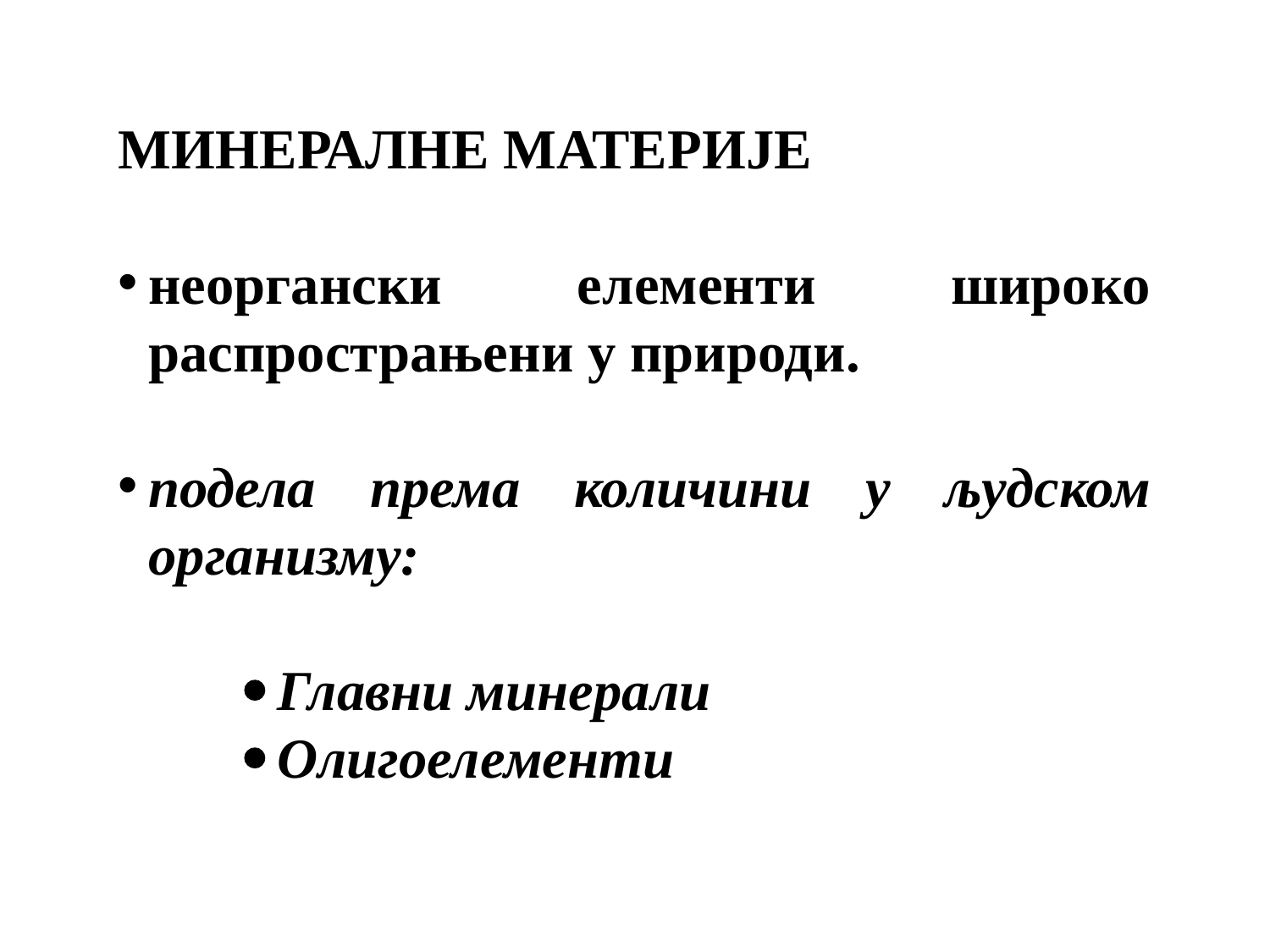

МИНЕРАЛНЕ МАТЕРИЈЕ

неоргански елементи широко распрострањени у природи.

подела према количини у људском организму:

•	Главни минерали
•	Олигоелементи